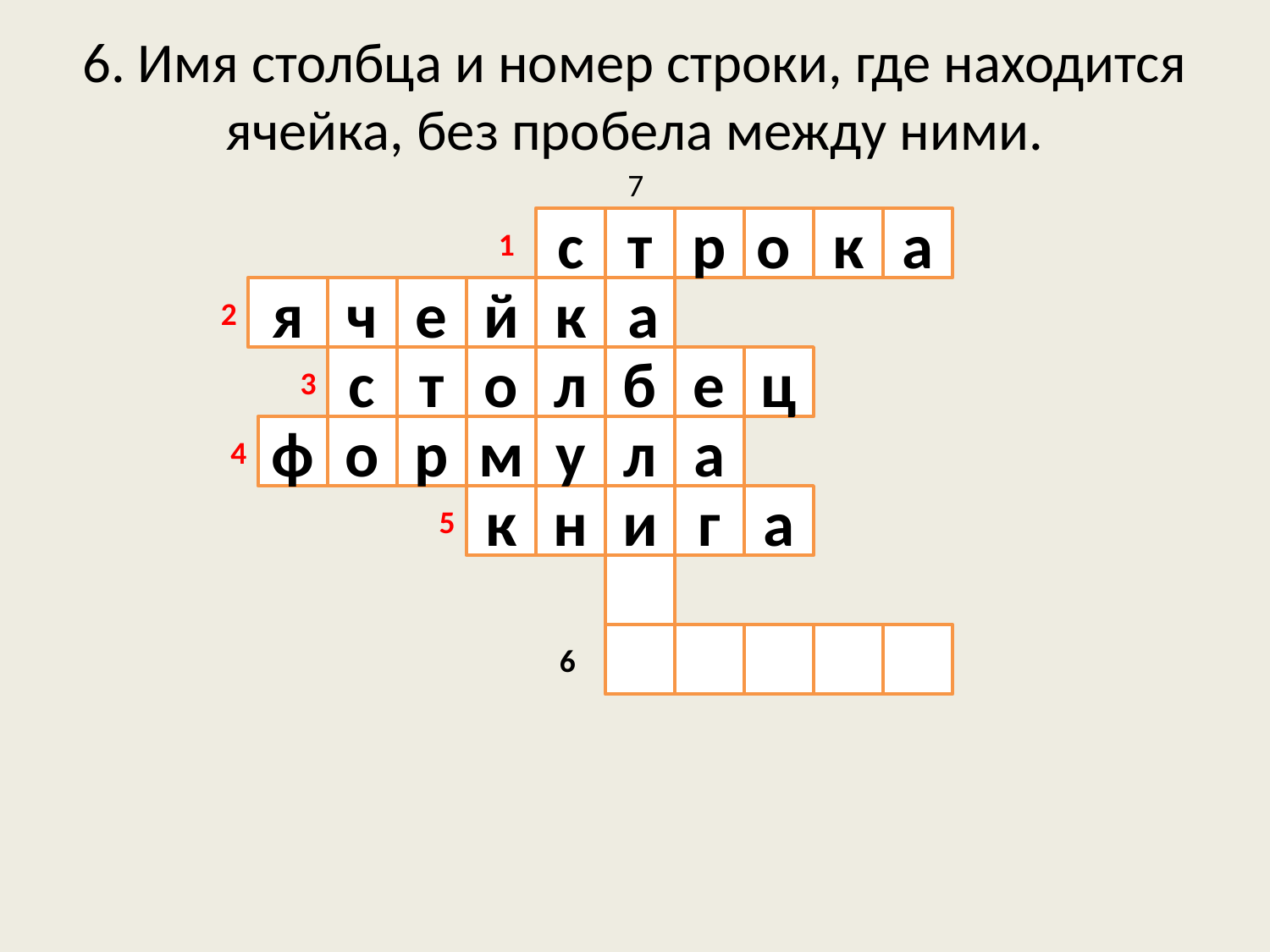

6. Имя столбца и номер строки, где находится ячейка, без пробела между ними.
7
с
т
р
о
к
а
я
ч
е
й
к
 а
с
т
о
л
б
е
ц
ф
о
р
м
у
л
а
к
н
и
г
а

1
2
4
5
6
3